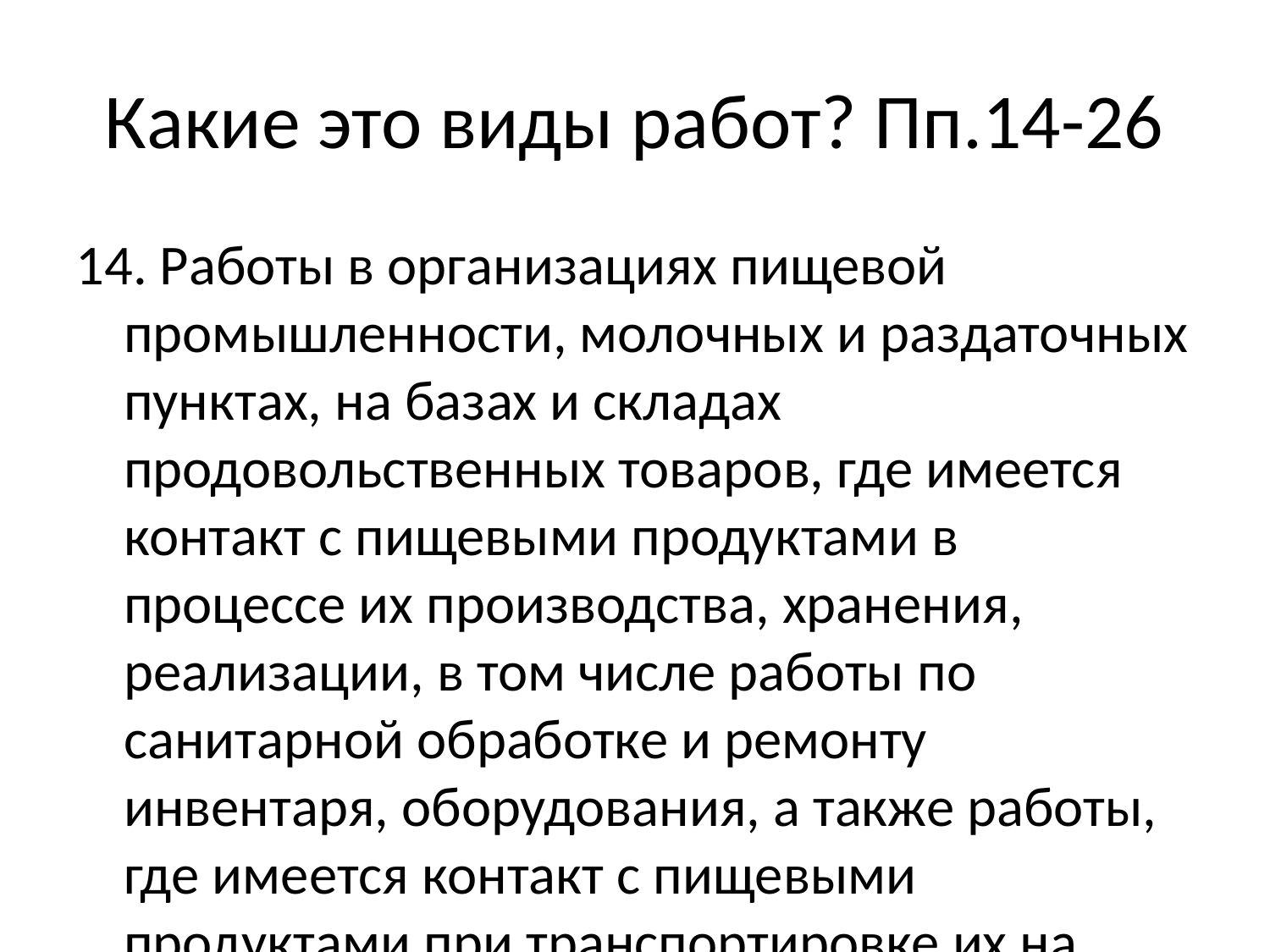

Какие это виды работ? Пп.14-26
14. Работы в организациях пищевой промышленности, молочных и раздаточных пунктах, на базах и складах продовольственных товаров, где имеется контакт с пищевыми продуктами в процессе их производства, хранения, реализации, в том числе работы по санитарной обработке и ремонту инвентаря, оборудования, а также работы, где имеется контакт с пищевыми продуктами при транспортировке их на всех видах транспорта
15. Работы в организациях общественного питания, торговли,  буфетах, на пищеблоках, в том числе на транспорте
16. Работы, выполняемые учащимися образовательных организаций общего и  профессионального образования  перед началом и в период прохождения практики в организациях, работники  которых  подлежат медицинским осмотрам (обследованиям)